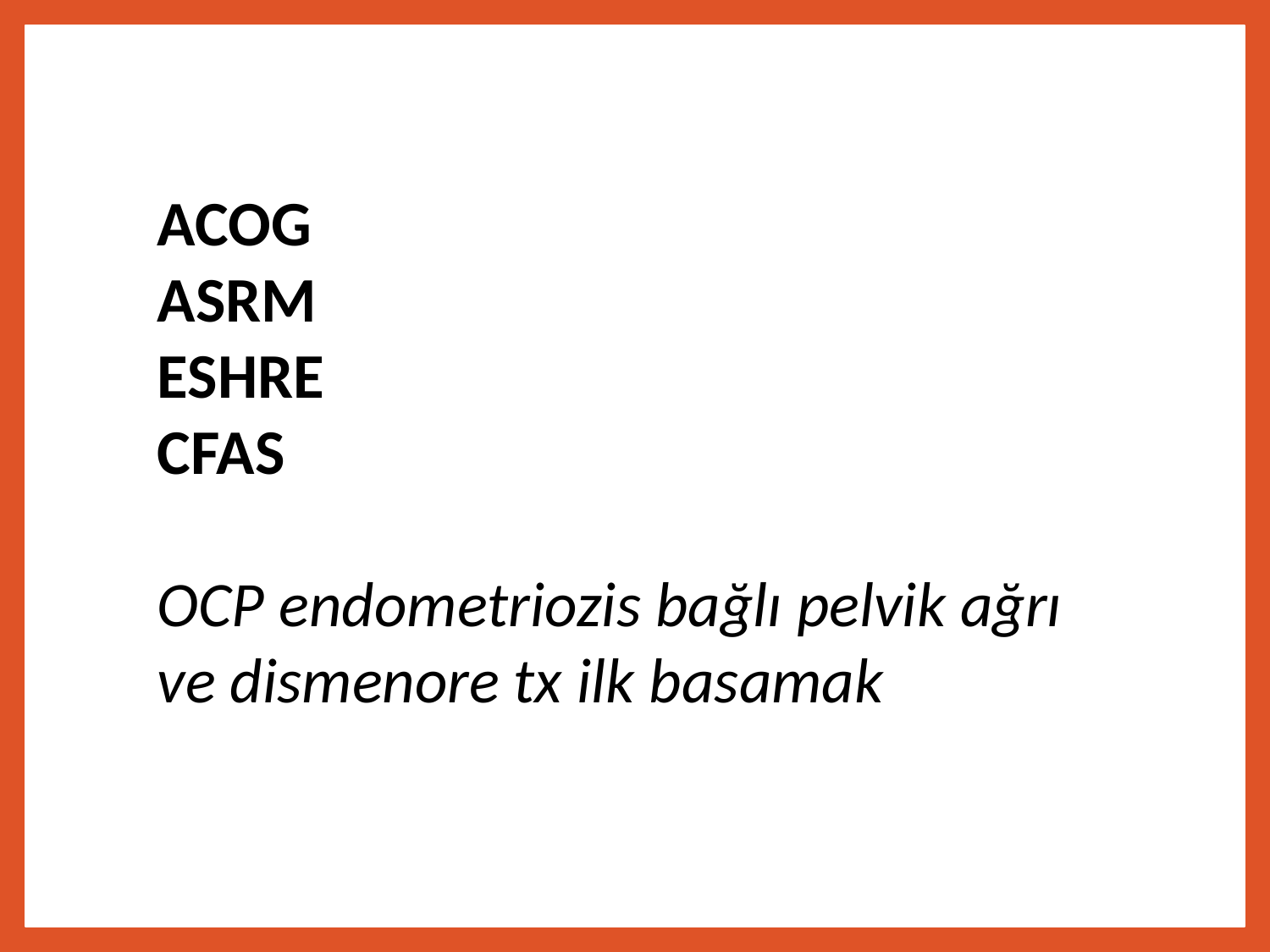

ACOG
ASRM
ESHRE
CFAS

OCP endometriozis bağlı pelvik ağrı ve dismenore tx ilk basamak